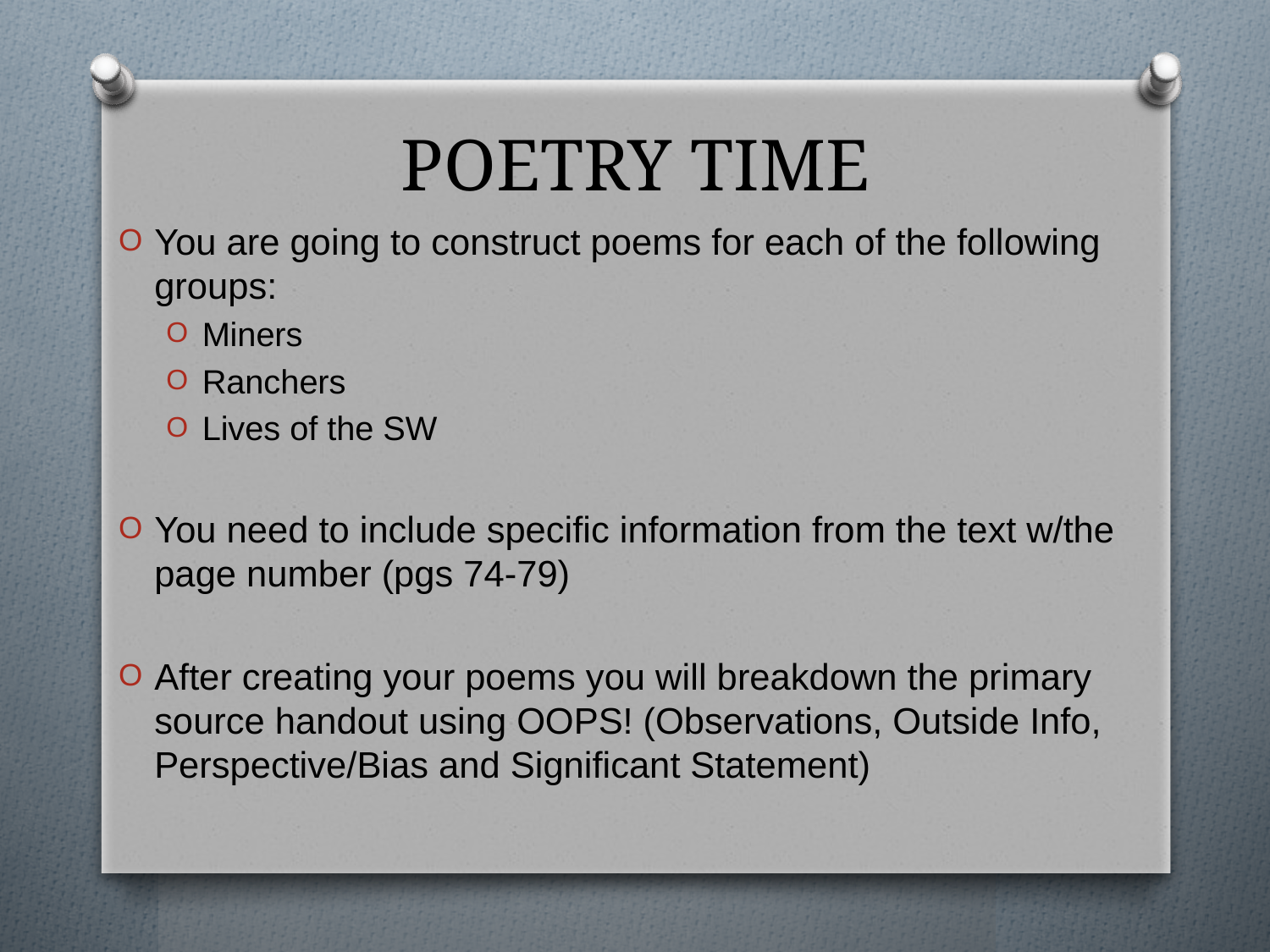

# POETRY TIME
You are going to construct poems for each of the following groups:
Miners
Ranchers
Lives of the SW

You need to include specific information from the text w/the page number (pgs 74-79)

After creating your poems you will breakdown the primary source handout using OOPS! (Observations, Outside Info, Perspective/Bias and Significant Statement)